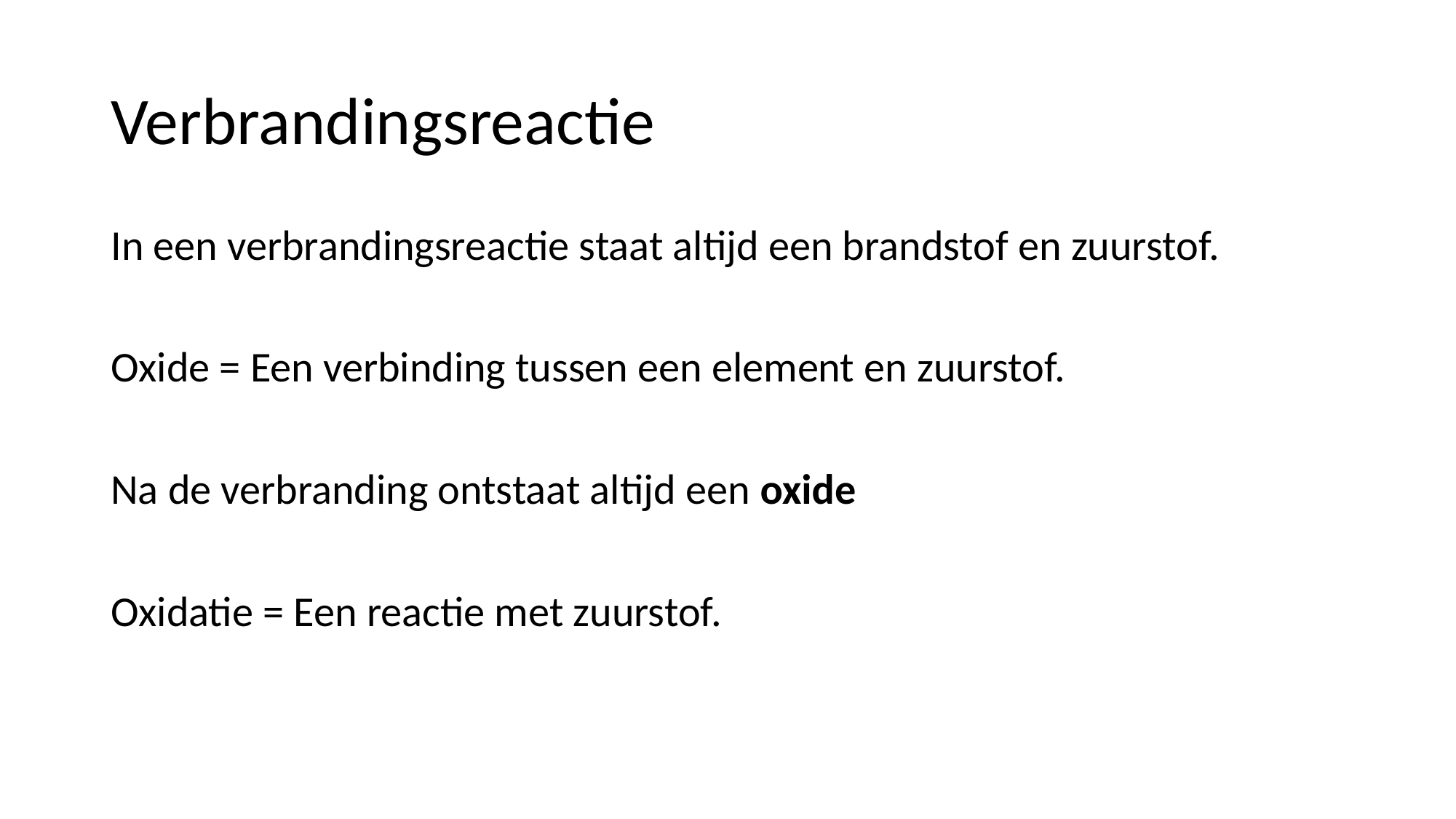

# Verbrandingsreactie
In een verbrandingsreactie staat altijd een brandstof en zuurstof.

Oxide = Een verbinding tussen een element en zuurstof.

Na de verbranding ontstaat altijd een oxide

Oxidatie = Een reactie met zuurstof.